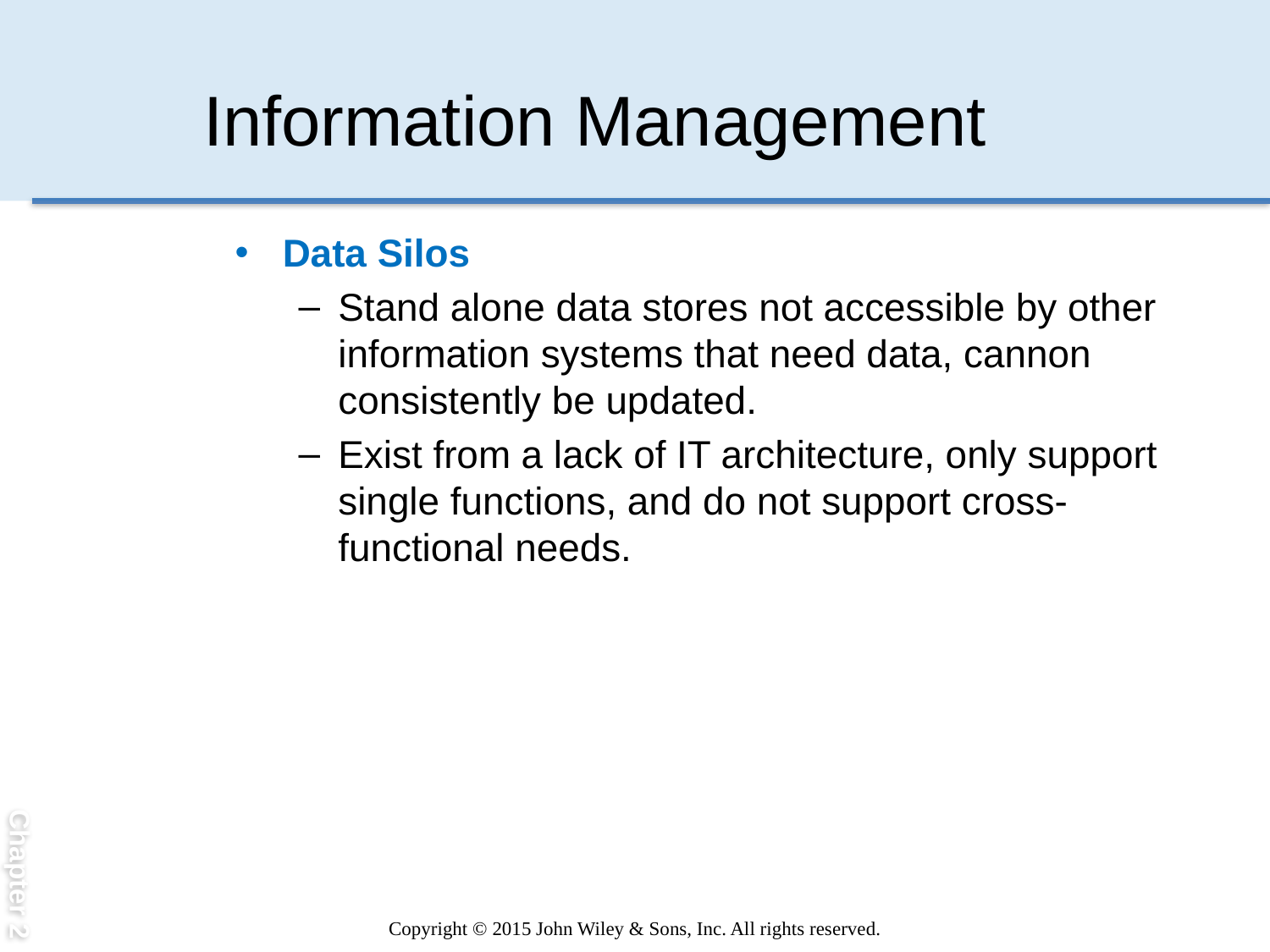

Chapter 2
# Information Management
Data Silos
Stand alone data stores not accessible by other information systems that need data, cannon consistently be updated.
Exist from a lack of IT architecture, only support single functions, and do not support cross-functional needs.